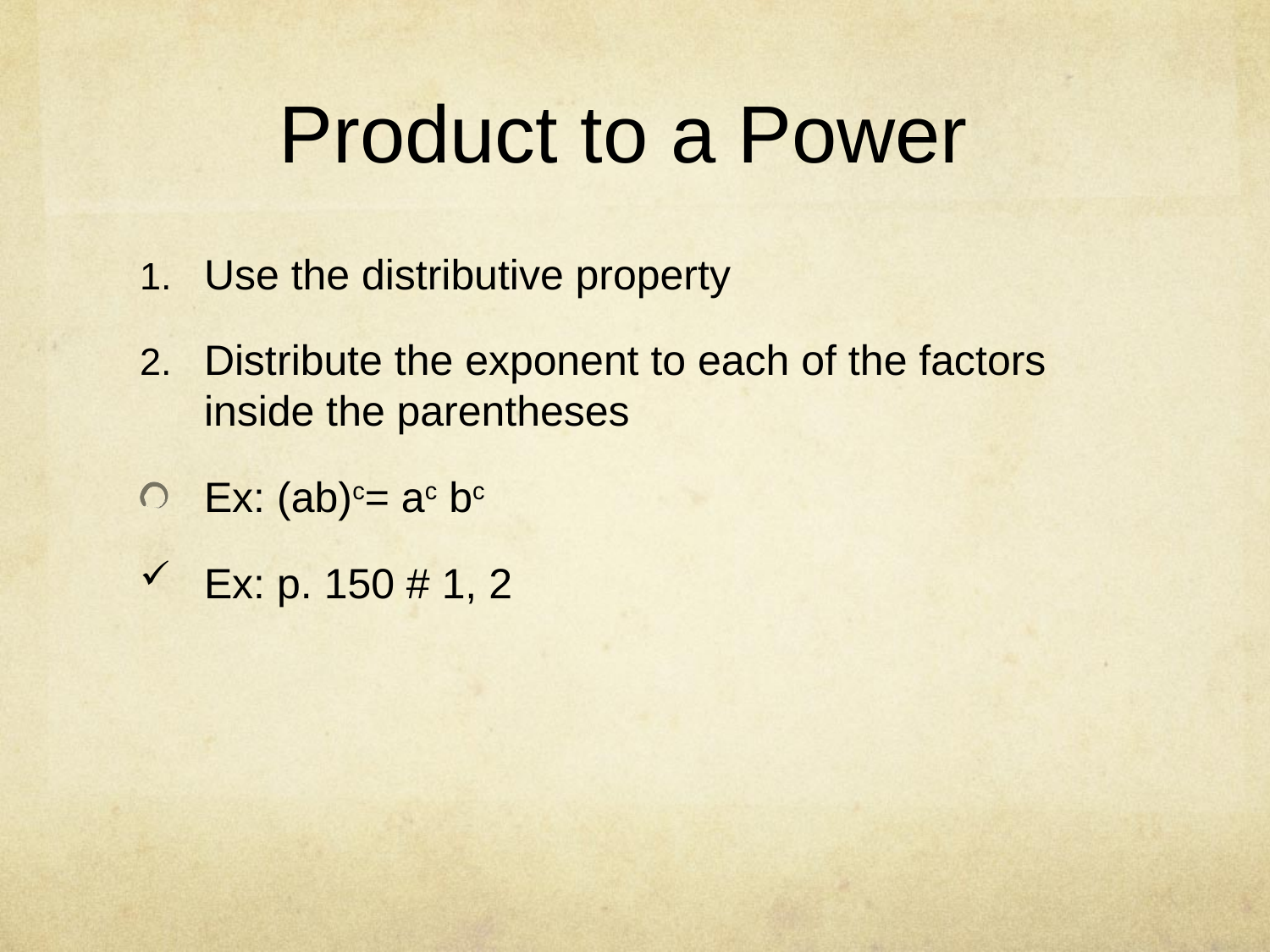

# Product to a Power
Use the distributive property
Distribute the exponent to each of the factors inside the parentheses
Ex: (ab)c= ac bc
Ex: p. 150 # 1, 2